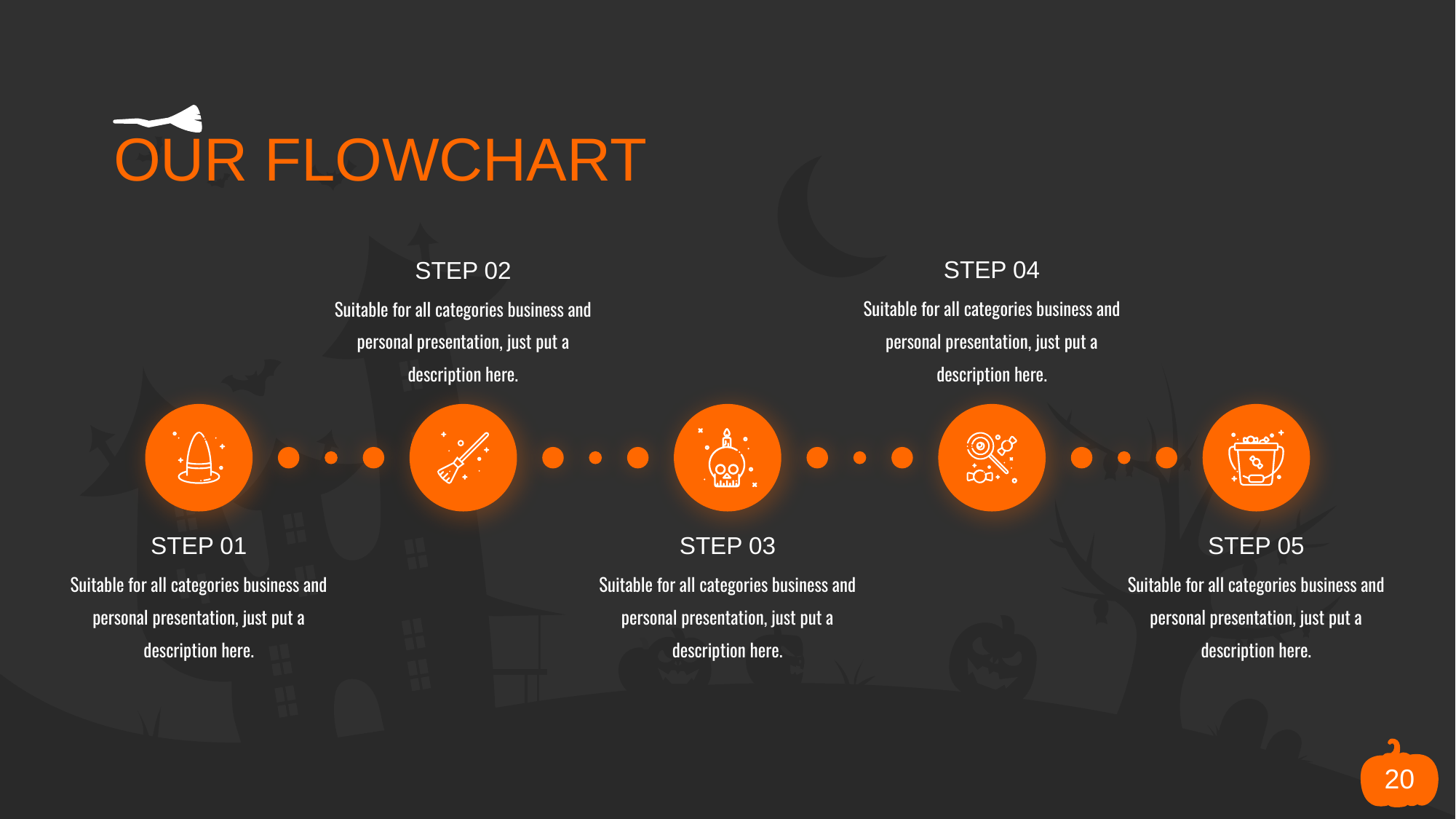

# OUR FLOWCHART
STEP 04
STEP 02
Suitable for all categories business and personal presentation, just put a description here.
Suitable for all categories business and personal presentation, just put a description here.

STEP 01
STEP 03
STEP 05
Suitable for all categories business and personal presentation, just put a description here.
Suitable for all categories business and personal presentation, just put a description here.
Suitable for all categories business and personal presentation, just put a description here.